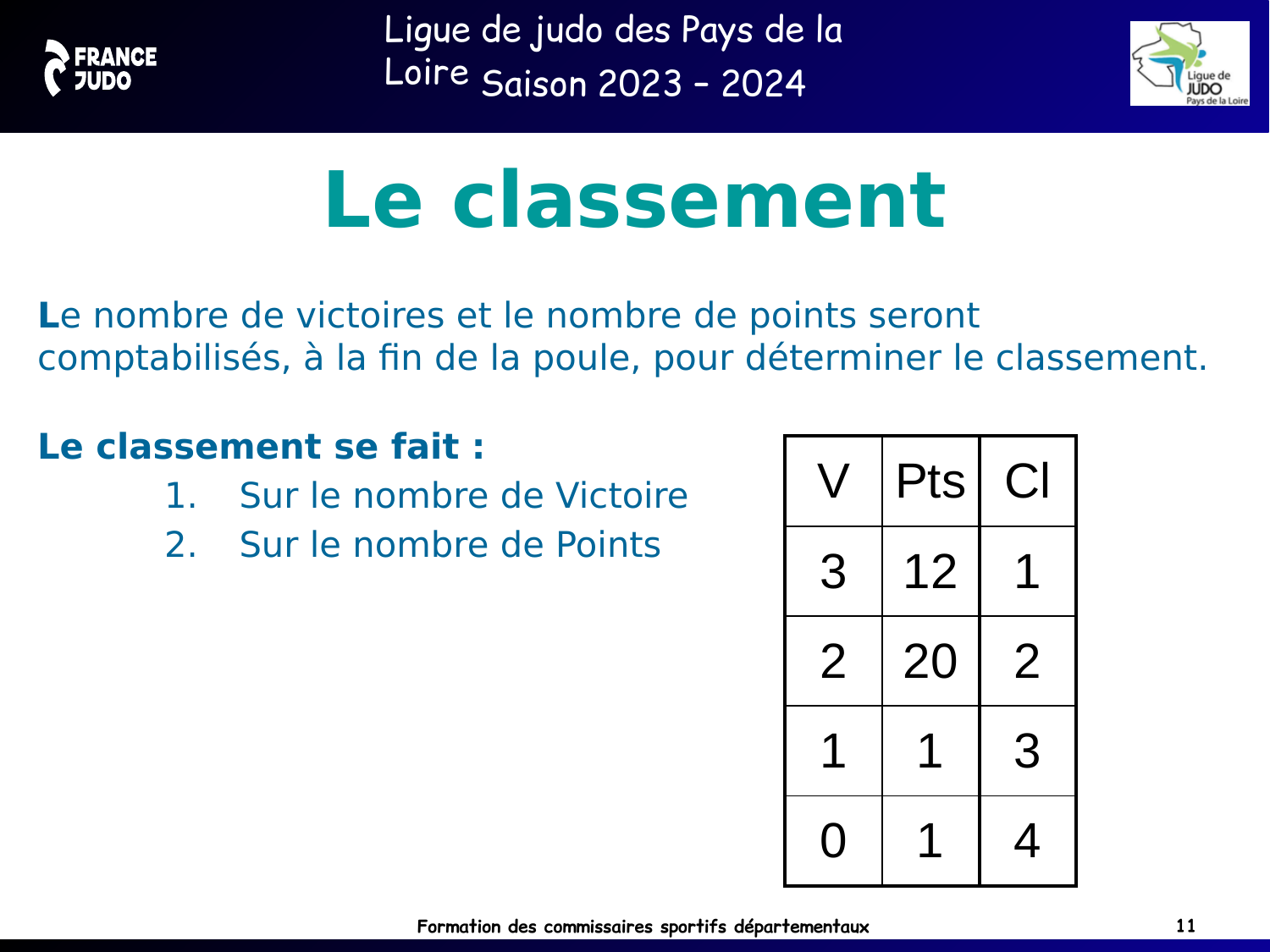

Le classement
Le nombre de victoires et le nombre de points seront comptabilisés, à la fin de la poule, pour déterminer le classement.

Le classement se fait :
 Sur le nombre de Victoire
 Sur le nombre de Points
| V | Pts | Cl |
| --- | --- | --- |
| 3 | 12 | 1 |
| 2 | 20 | 2 |
| 1 | 1 | 3 |
| 0 | 1 | 4 |